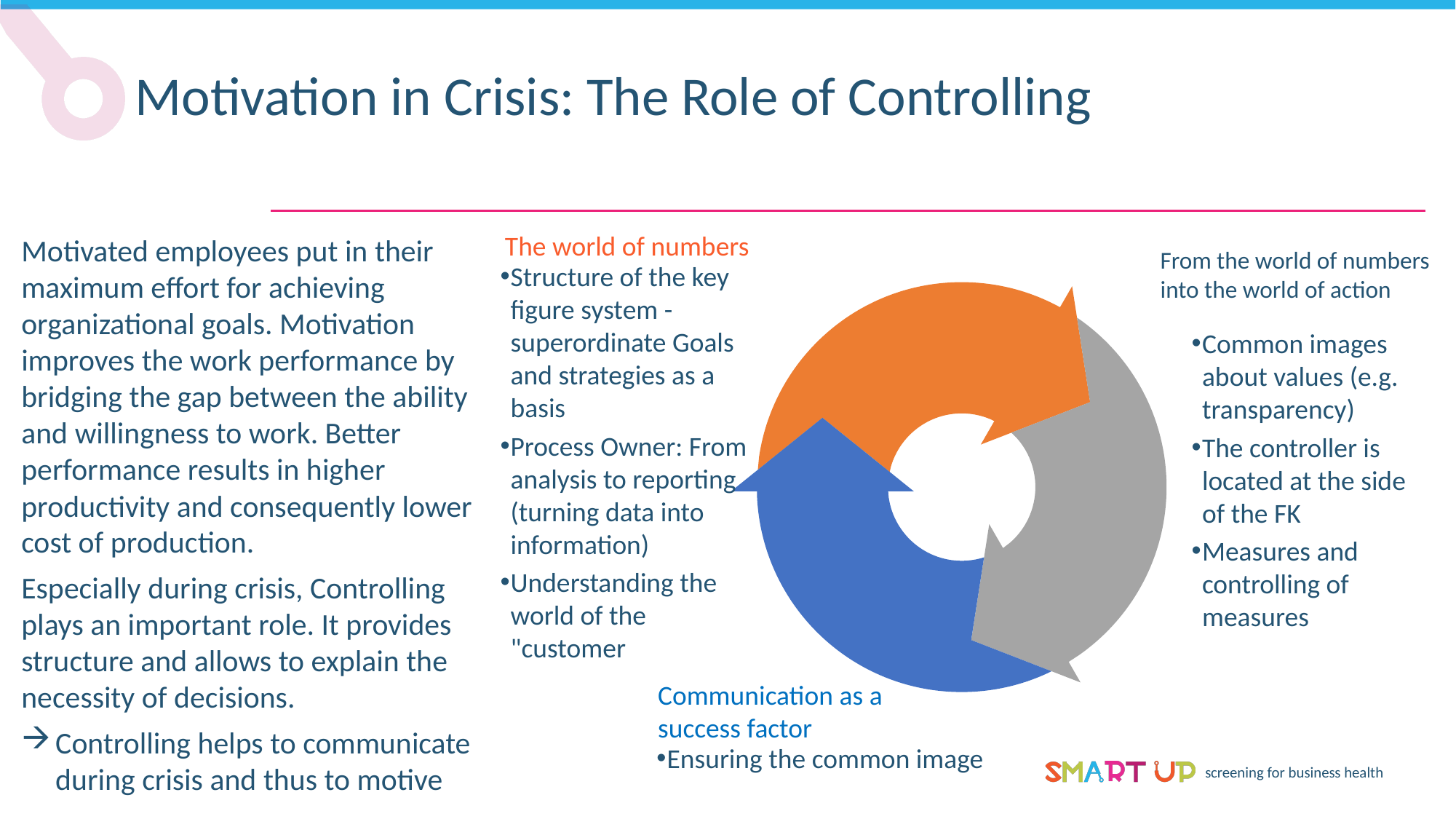

Motivation in Crisis: The Role of Controlling
The world of numbers
Motivated employees put in their maximum effort for achieving organizational goals. Motivation improves the work performance by bridging the gap between the ability and willingness to work. Better performance results in higher productivity and consequently lower cost of production.
Especially during crisis, Controlling plays an important role. It provides structure and allows to explain the necessity of decisions.
Controlling helps to communicate during crisis and thus to motive

From the world of numbers
into the world of action
Structure of the key figure system - superordinate Goals and strategies as a basis
Process Owner: From analysis to reporting (turning data into information)
Understanding the world of the "customer

Common images about values (e.g. transparency)
The controller is located at the side of the FK
Measures and controlling of measures

Communication as a
success factor
Ensuring the common image